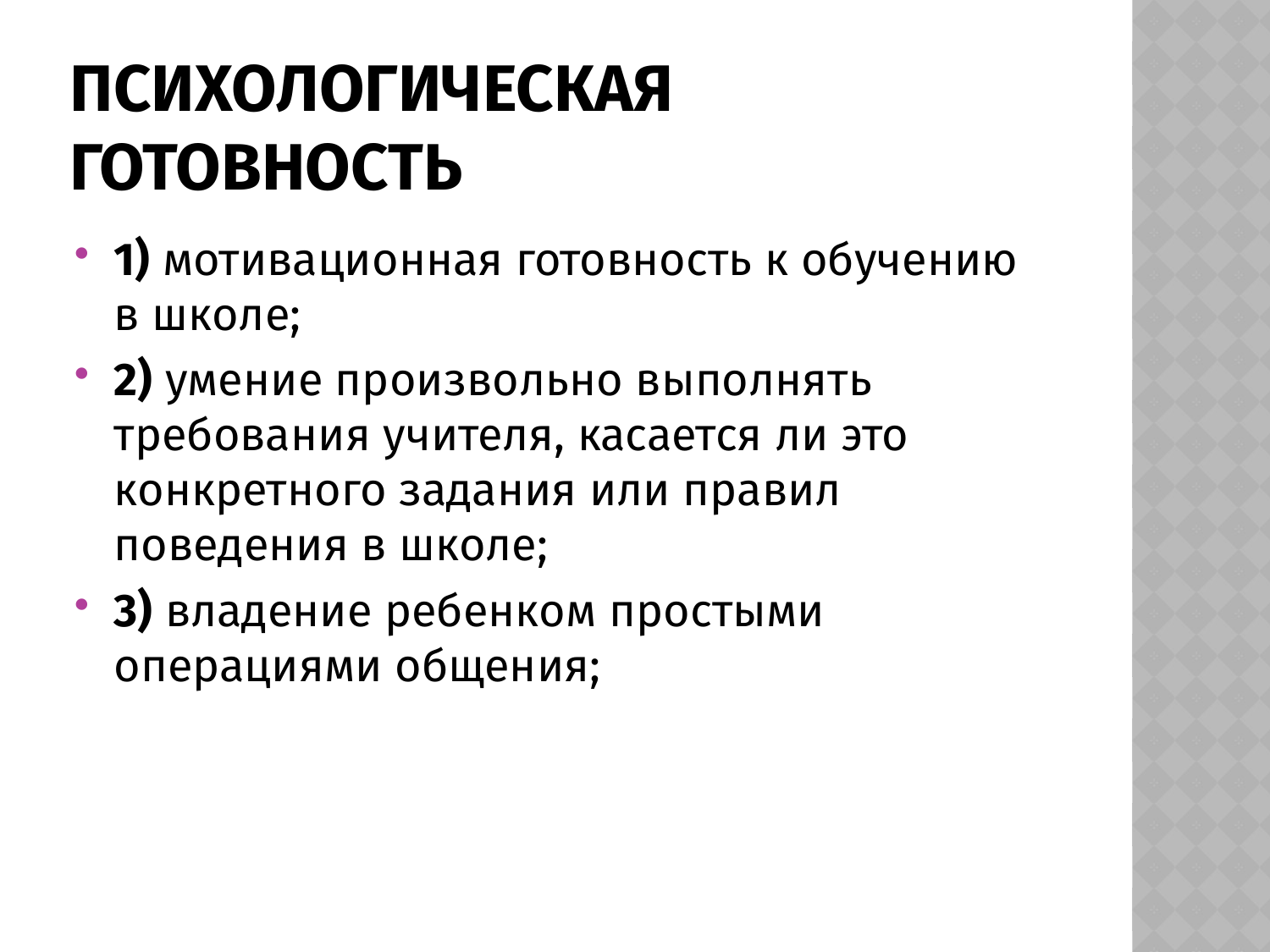

# Психологическая готовность
1) мотивационная готовность к обучению в школе;
2) умение произвольно выполнять требования учителя, касается ли это конкретного задания или правил поведения в школе;
3) владение ребенком простыми операциями общения;